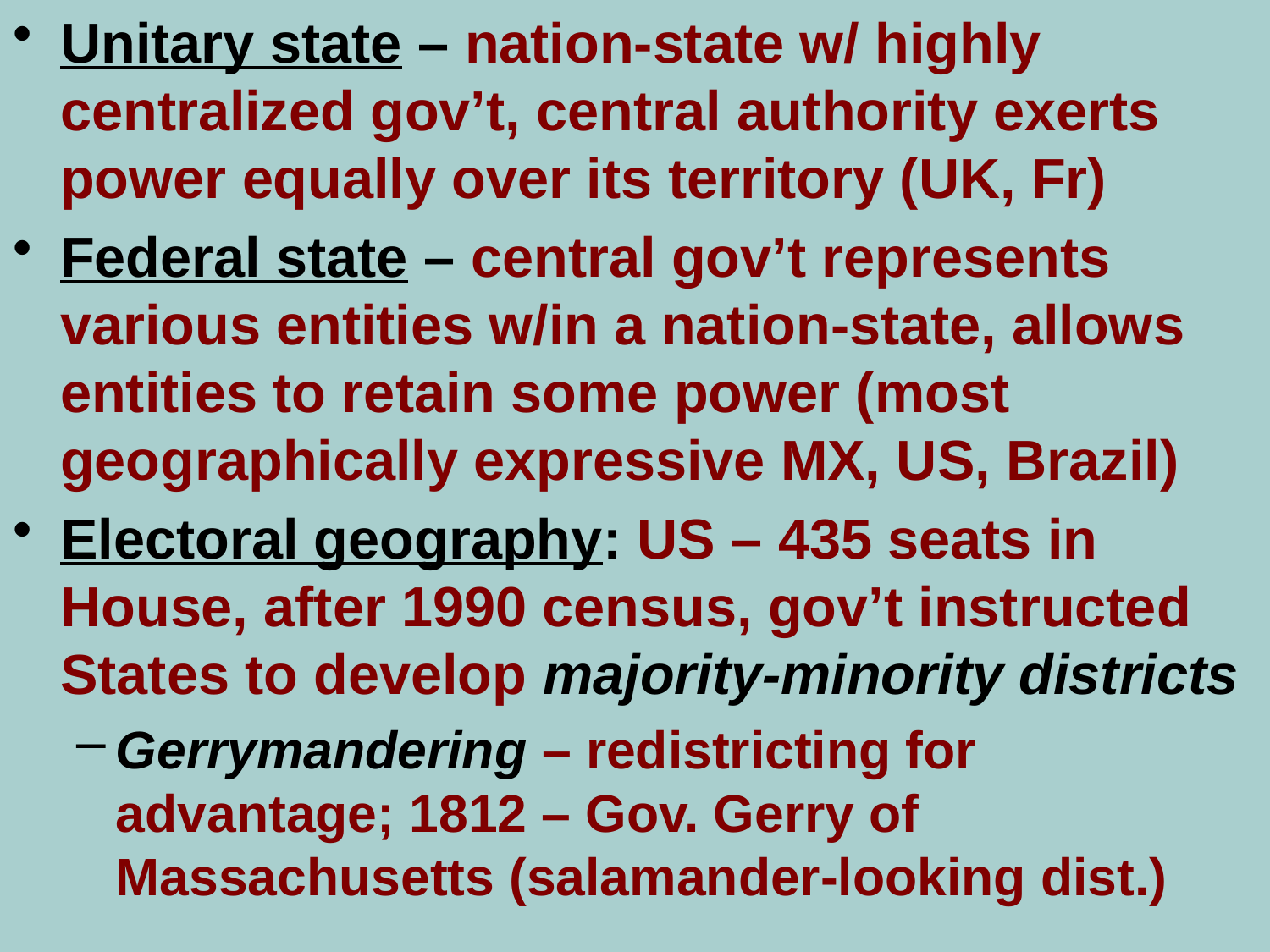

Unitary state – nation-state w/ highly centralized gov’t, central authority exerts power equally over its territory (UK, Fr)
Federal state – central gov’t represents various entities w/in a nation-state, allows entities to retain some power (most geographically expressive MX, US, Brazil)
Electoral geography: US – 435 seats in House, after 1990 census, gov’t instructed States to develop majority-minority districts
Gerrymandering – redistricting for advantage; 1812 – Gov. Gerry of Massachusetts (salamander-looking dist.)